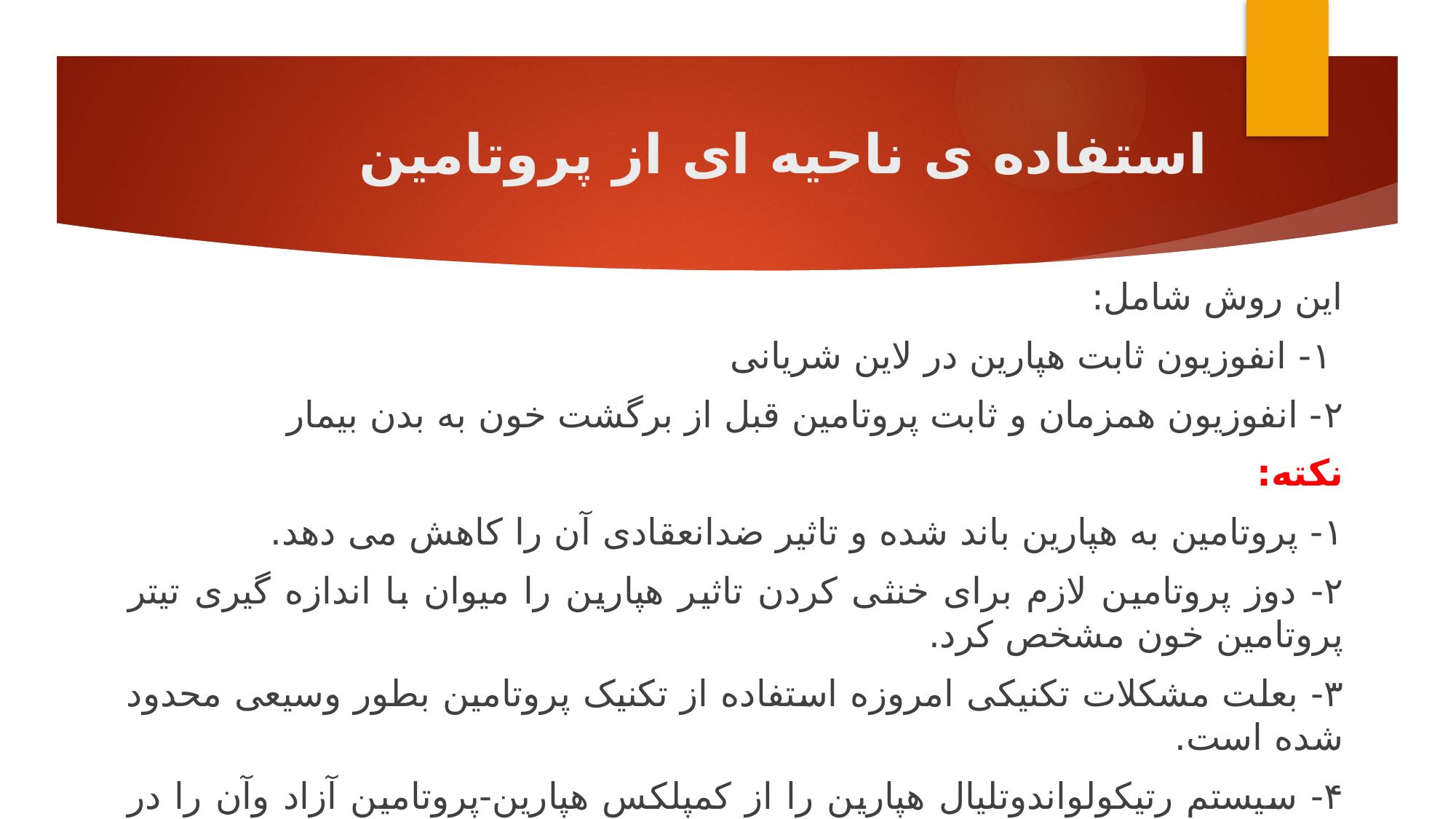

# استفاده ی ناحیه ای از پروتامین
این روش شامل:
 ۱- انفوزیون ثابت هپارین در لاین شریانی
۲- انفوزیون همزمان و ثابت پروتامین قبل از برگشت خون به بدن بیمار
نکته:
۱- پروتامین به هپارین باند شده و تاثیر ضدانعقادی آن را کاهش می دهد.
۲- دوز پروتامین لازم برای خنثی کردن تاثیر هپارین را میوان با اندازه گیری تیتر پروتامین خون مشخص کرد.
۳- بعلت مشکلات تکنیکی امروزه استفاده از تکنیک پروتامین بطور وسیعی محدود شده است.
۴- سیستم رتیکولواندوتلیال هپارین را از کمپلکس هپارین-پروتامین آزاد وآن را در جریان عمومی بدن رها می کند. لذا ممکن است چند ساعت پس از خاتمه دیالیز عارضه ی خونریزی بروز نماید.